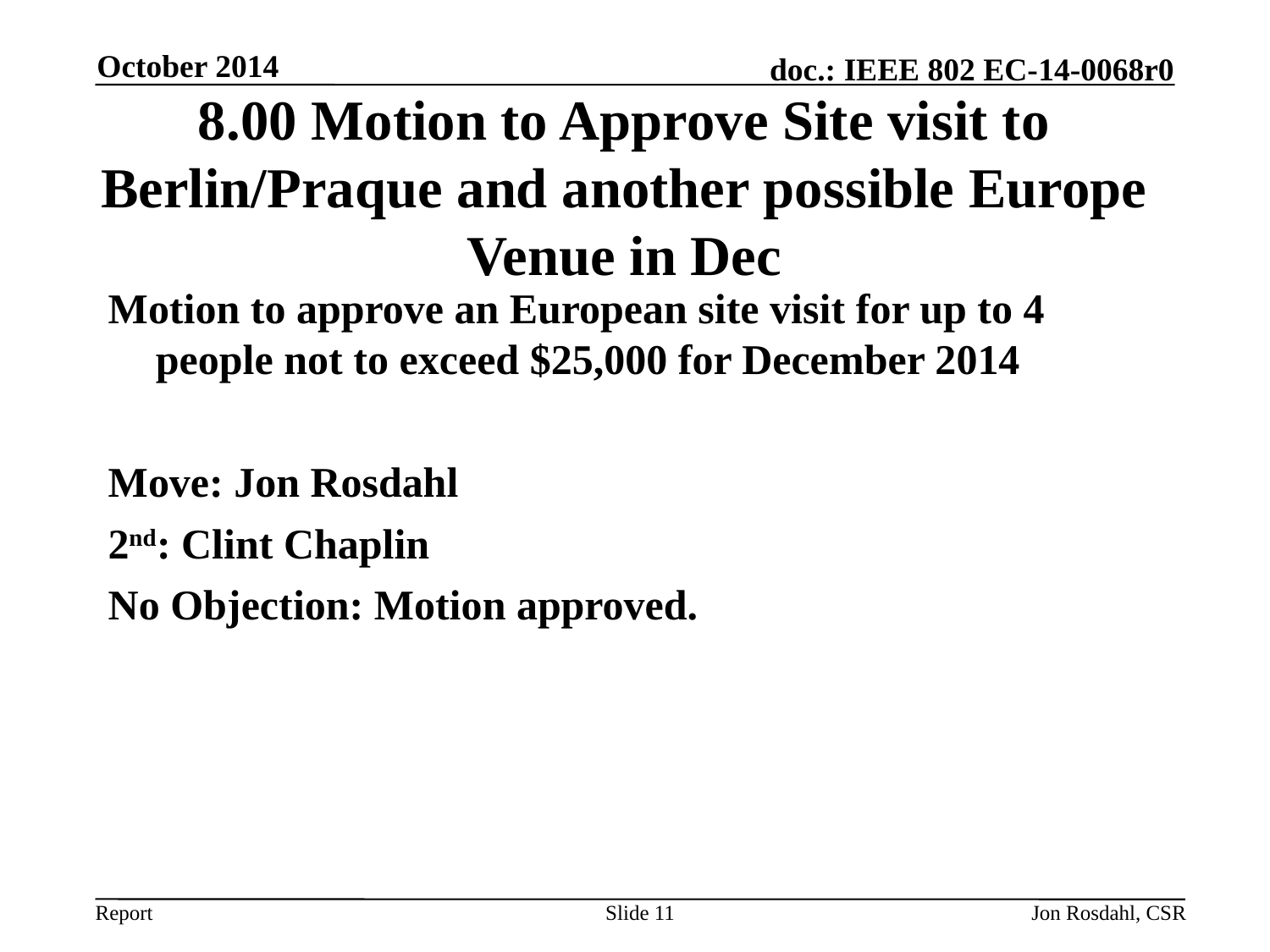

October 2014
# 8.00 Motion to Approve Site visit to Berlin/Praque and another possible Europe Venue in Dec
Motion to approve an European site visit for up to 4 people not to exceed $25,000 for December 2014

Move: Jon Rosdahl
2nd: Clint Chaplin
No Objection: Motion approved.
Slide 11
Jon Rosdahl, CSR